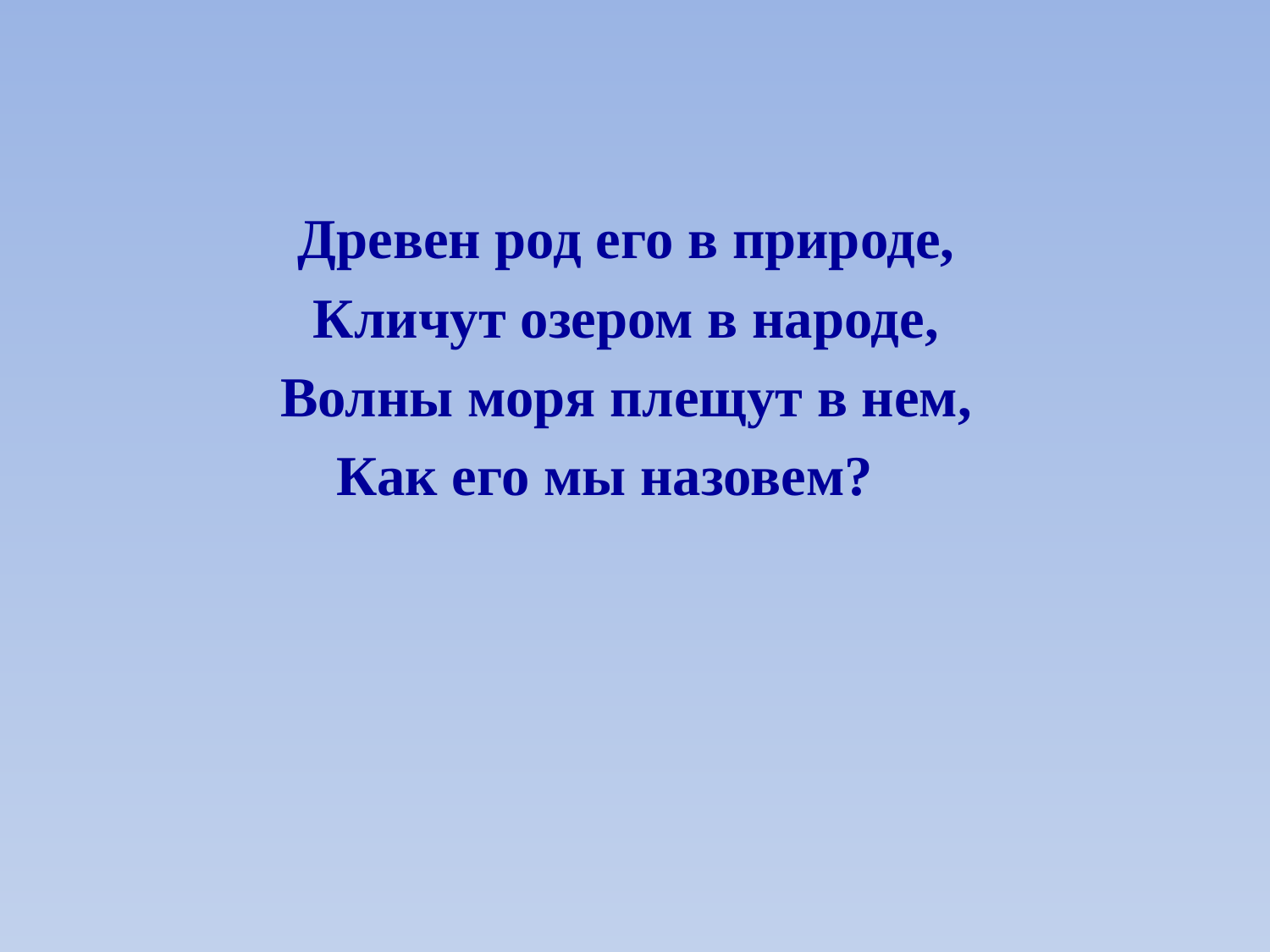

#
Древен род его в природе,
Кличут озером в народе,
Волны моря плещут в нем,
Как его мы назовем?